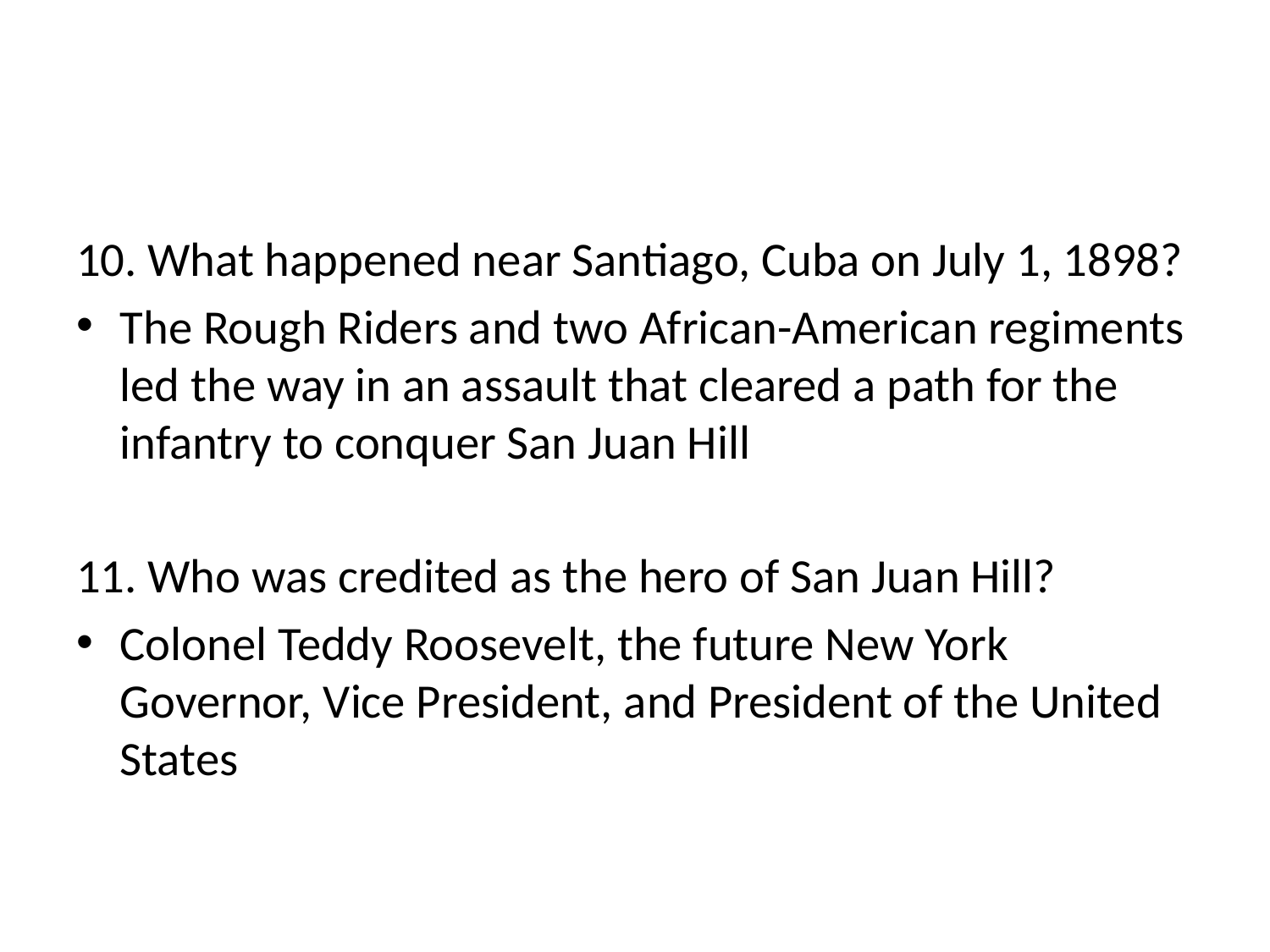

#
10. What happened near Santiago, Cuba on July 1, 1898?
The Rough Riders and two African-American regiments led the way in an assault that cleared a path for the infantry to conquer San Juan Hill

11. Who was credited as the hero of San Juan Hill?
Colonel Teddy Roosevelt, the future New York Governor, Vice President, and President of the United States